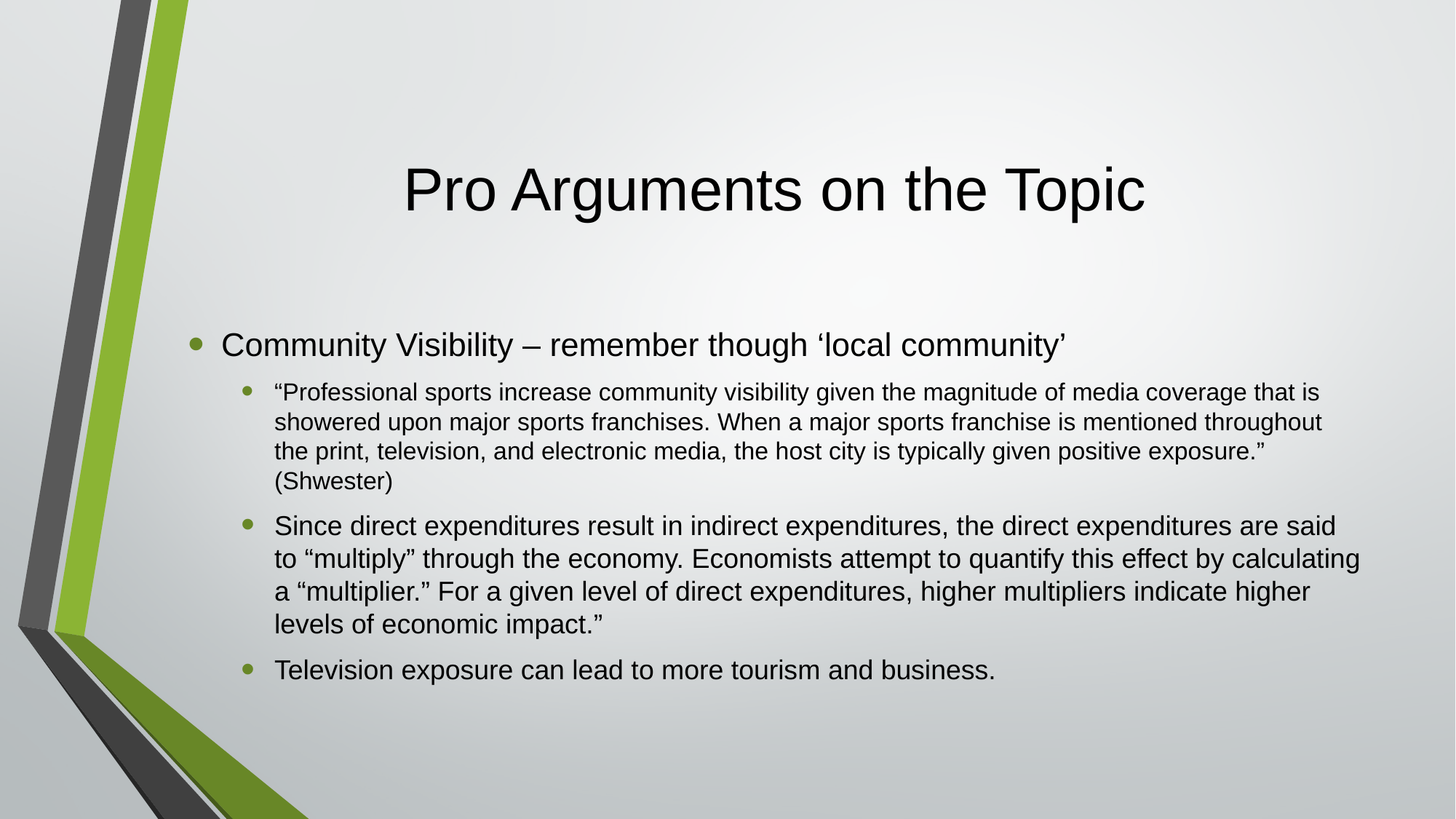

# Pro Arguments on the Topic
Community Visibility – remember though ‘local community’
“Professional sports increase community visibility given the magnitude of media coverage that is showered upon major sports franchises. When a major sports franchise is mentioned throughout the print, television, and electronic media, the host city is typically given positive exposure.” (Shwester)
Since direct expenditures result in indirect expenditures, the direct expenditures are said to “multiply” through the economy. Economists attempt to quantify this effect by calculating a “multiplier.” For a given level of direct expenditures, higher multipliers indicate higher levels of economic impact.”
Television exposure can lead to more tourism and business.